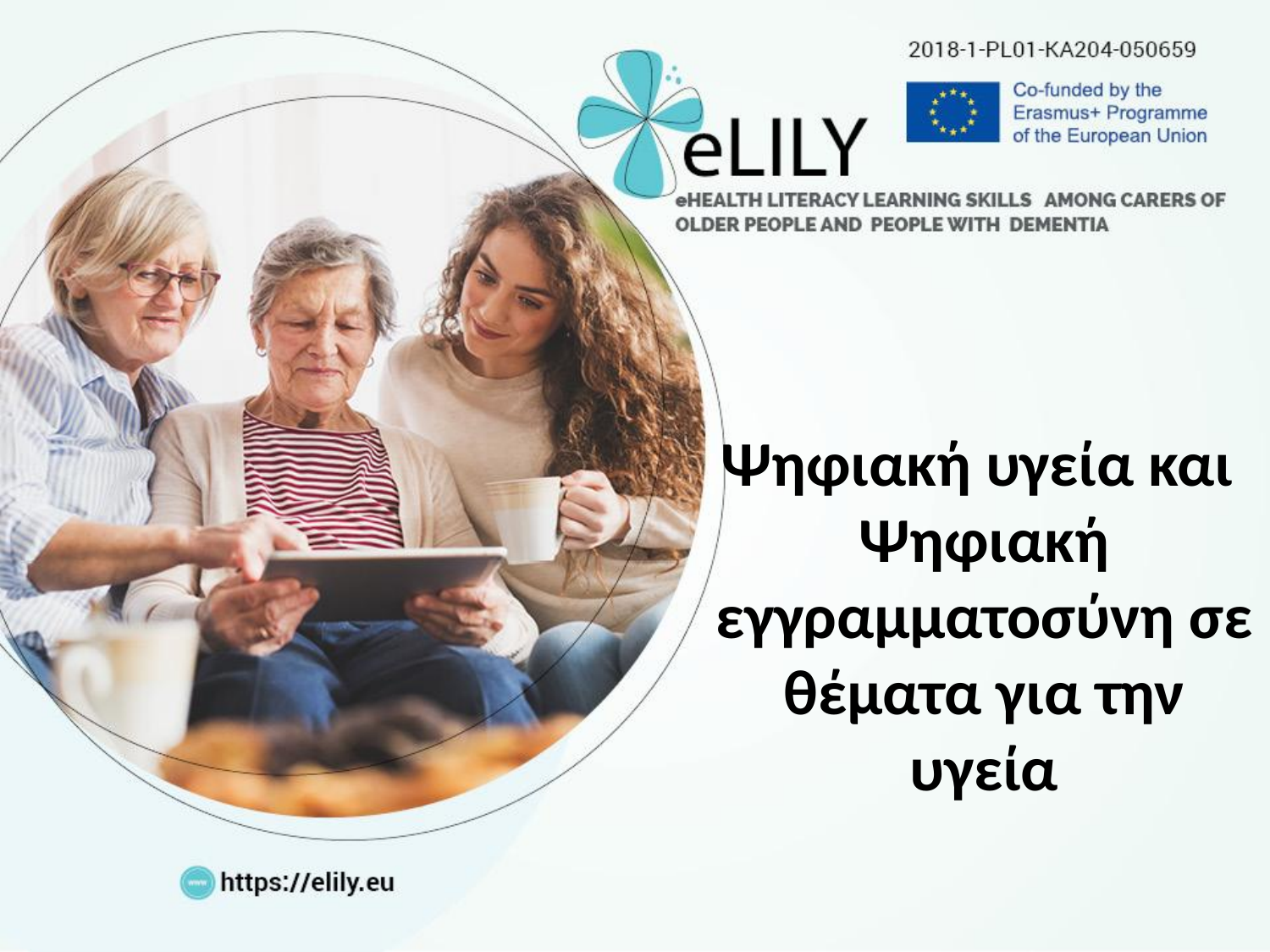

Ψηφιακή υγεία και
Ψηφιακή εγγραμματοσύνη σε θέματα για την υγεία